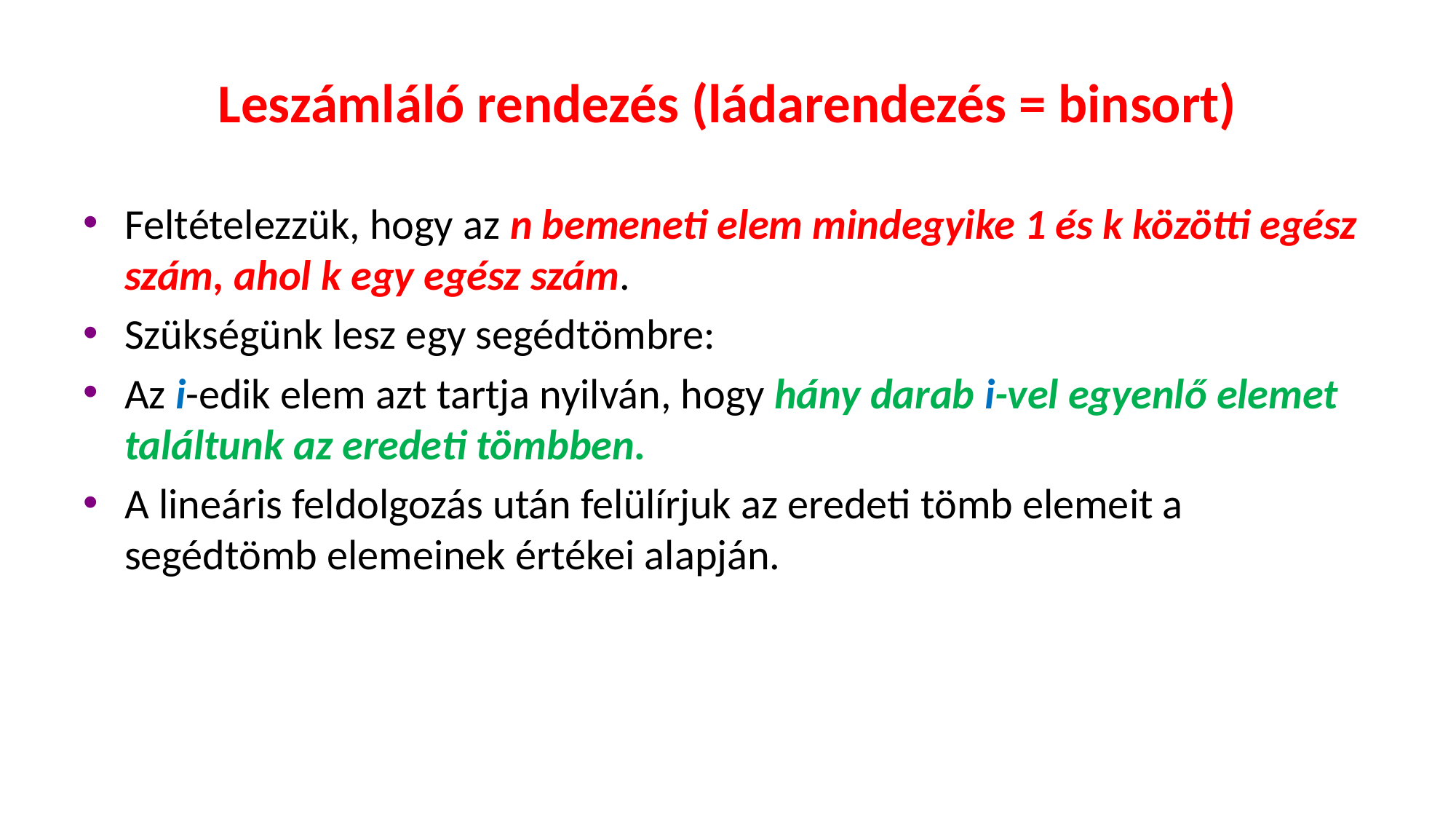

# Leszámláló rendezés (ládarendezés = binsort)
Feltételezzük, hogy az n bemeneti elem mindegyike 1 és k közötti egész szám, ahol k egy egész szám.
Szükségünk lesz egy segédtömbre:
Az i-edik elem azt tartja nyilván, hogy hány darab i-vel egyenlő elemet találtunk az eredeti tömbben.
A lineáris feldolgozás után felülírjuk az eredeti tömb elemeit a segédtömb elemeinek értékei alapján.